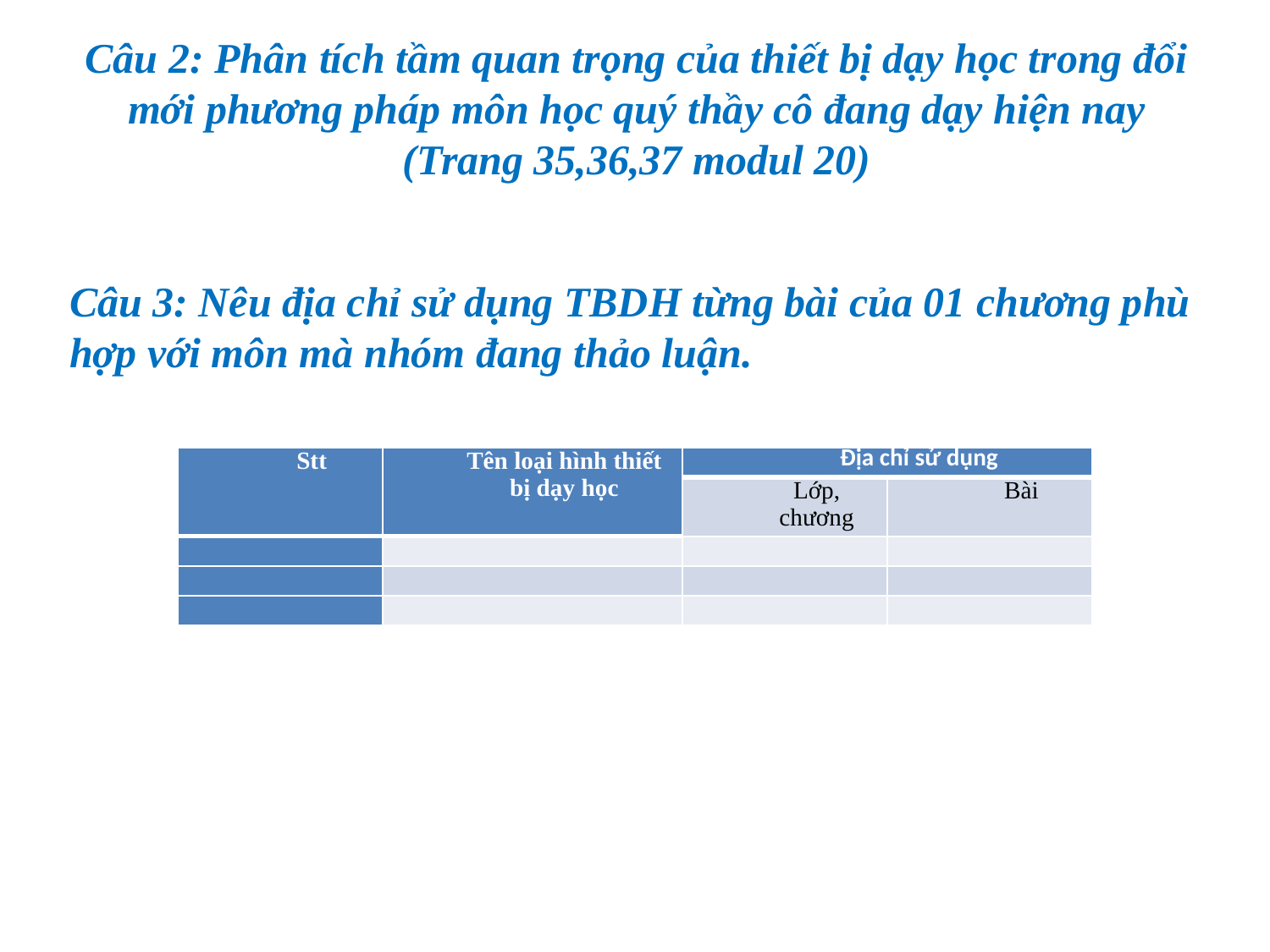

Câu 2: Phân tích tầm quan trọng của thiết bị dạy học trong đổi mới phương pháp môn học quý thầy cô đang dạy hiện nay (Trang 35,36,37 modul 20)

Câu 3: Nêu địa chỉ sử dụng TBDH từng bài của 01 chương phù hợp với môn mà nhóm đang thảo luận.

| Stt | Tên loại hình thiết bị dạy học | Địa chỉ sử dụng |  |
| --- | --- | --- | --- |
|  |  | Lớp, chương | Bài |
|  |  |  |  |
|  |  |  |  |
|  |  |  |  |